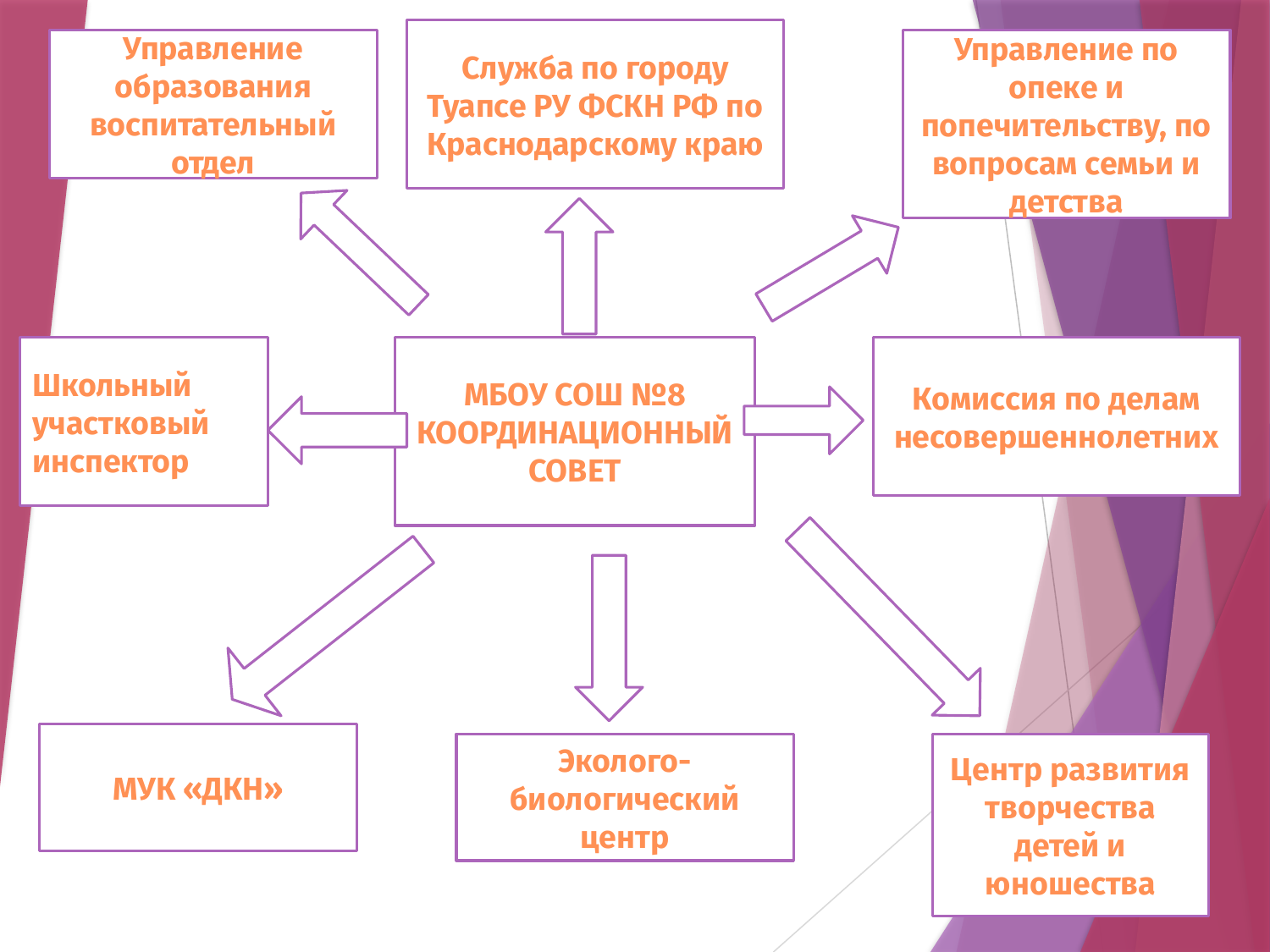

Служба по городу Туапсе РУ ФСКН РФ по Краснодарскому краю
Управление образования воспитательный отдел
Управление по опеке и попечительству, по вопросам семьи и детства

Школьный участковый инспектор
МБОУ СОШ №8
КООРДИНАЦИОННЫЙ СОВЕТ
Комиссия по делам несовершеннолетних

МУК «ДКН»
Эколого-биологический центр
Центр развития творчества детей и юношества